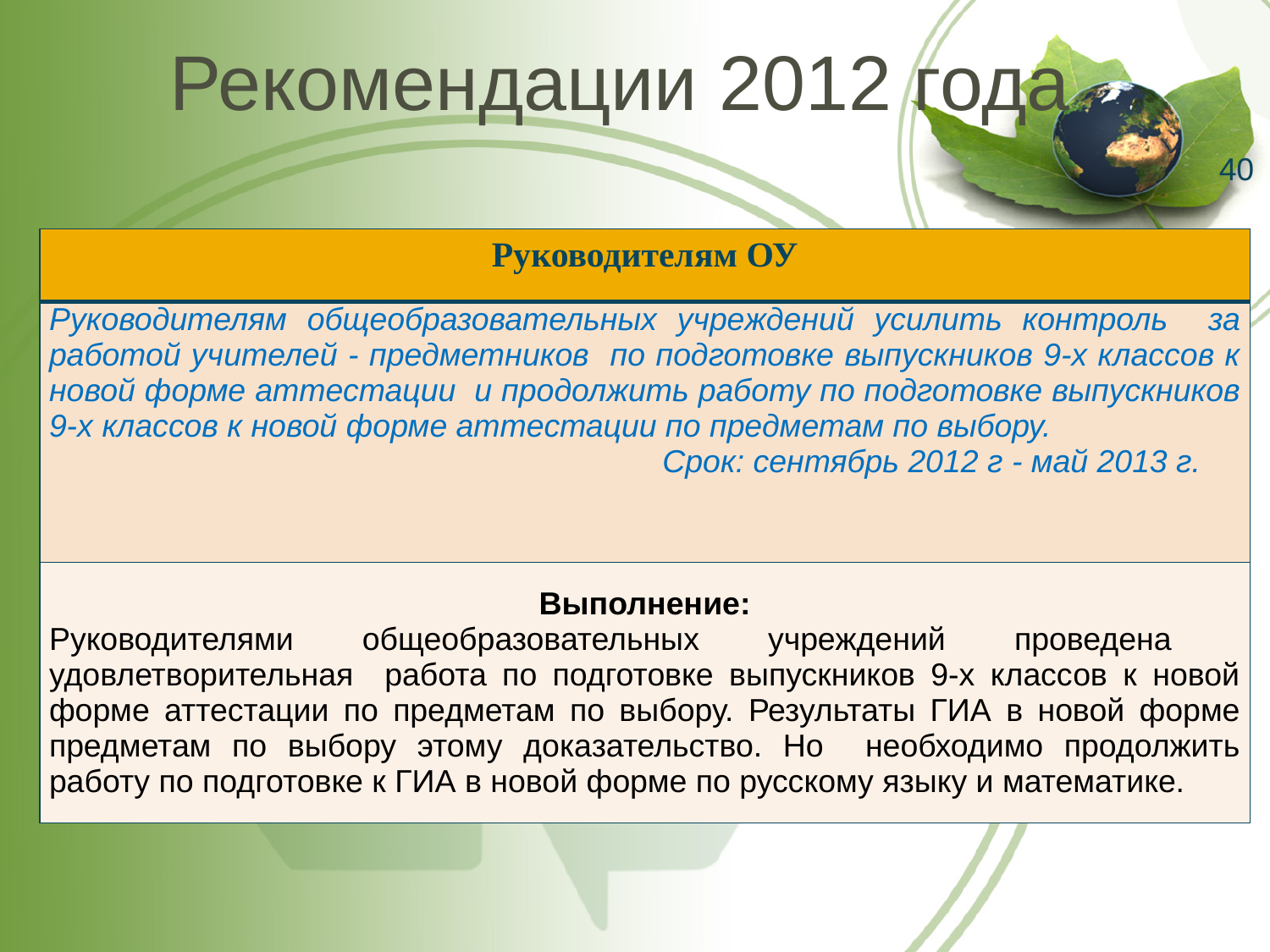

# Рекомендации 2012 года
40
| Руководителям ОУ |
| --- |
| Руководителям общеобразовательных учреждений усилить контроль за работой учителей - предметников по подготовке выпускников 9-х классов к новой форме аттестации и продолжить работу по подготовке выпускников 9-х классов к новой форме аттестации по предметам по выбору. Срок: сентябрь 2012 г - май 2013 г. |
| Выполнение: Руководителями общеобразовательных учреждений проведена удовлетворительная работа по подготовке выпускников 9-х классов к новой форме аттестации по предметам по выбору. Результаты ГИА в новой форме предметам по выбору этому доказательство. Но необходимо продолжить работу по подготовке к ГИА в новой форме по русскому языку и математике. |